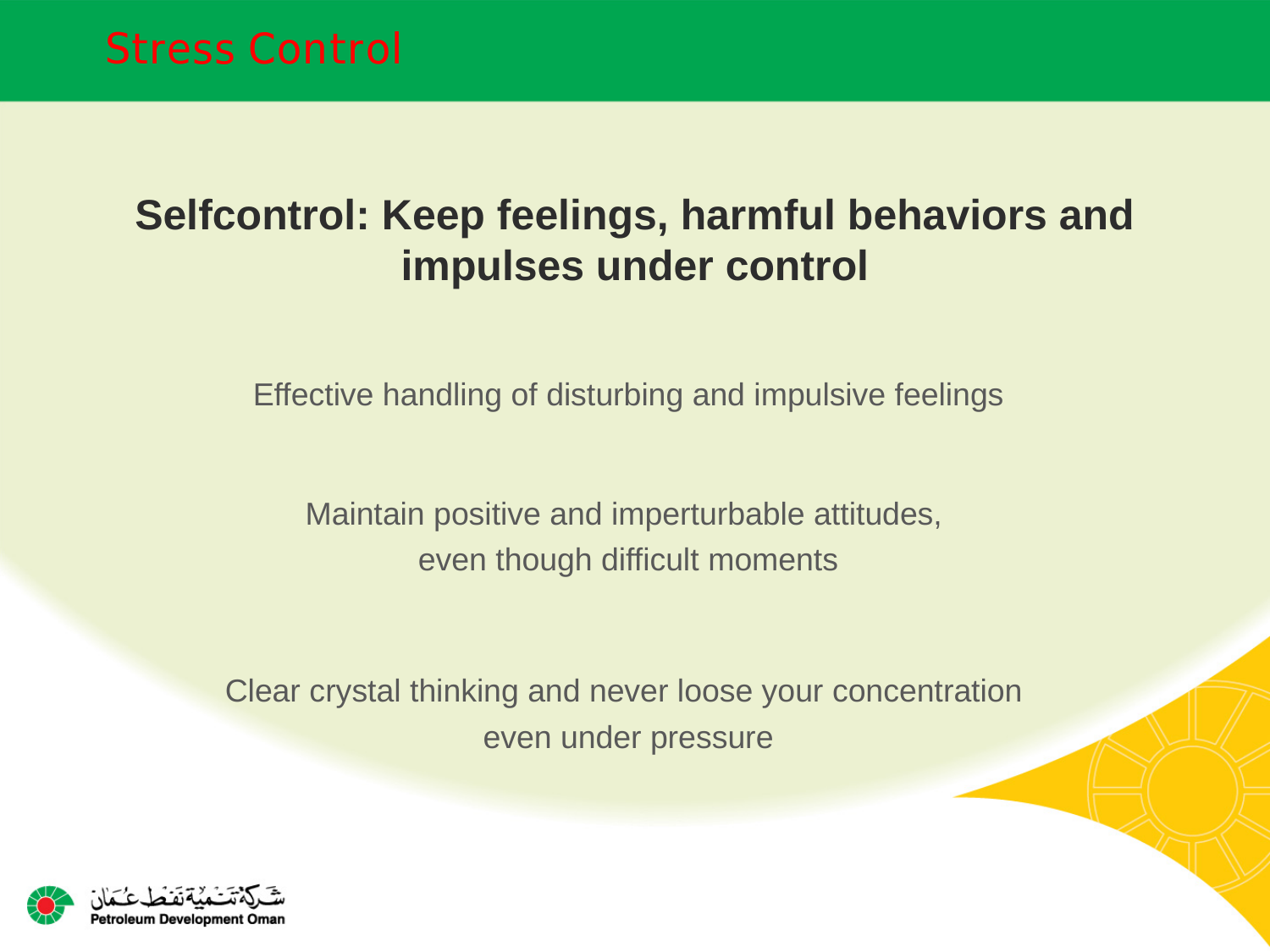

# Stress Control
Selfcontrol: Keep feelings, harmful behaviors and impulses under control
Effective handling of disturbing and impulsive feelings
Maintain positive and imperturbable attitudes,
even though difficult moments
Clear crystal thinking and never loose your concentration
even under pressure